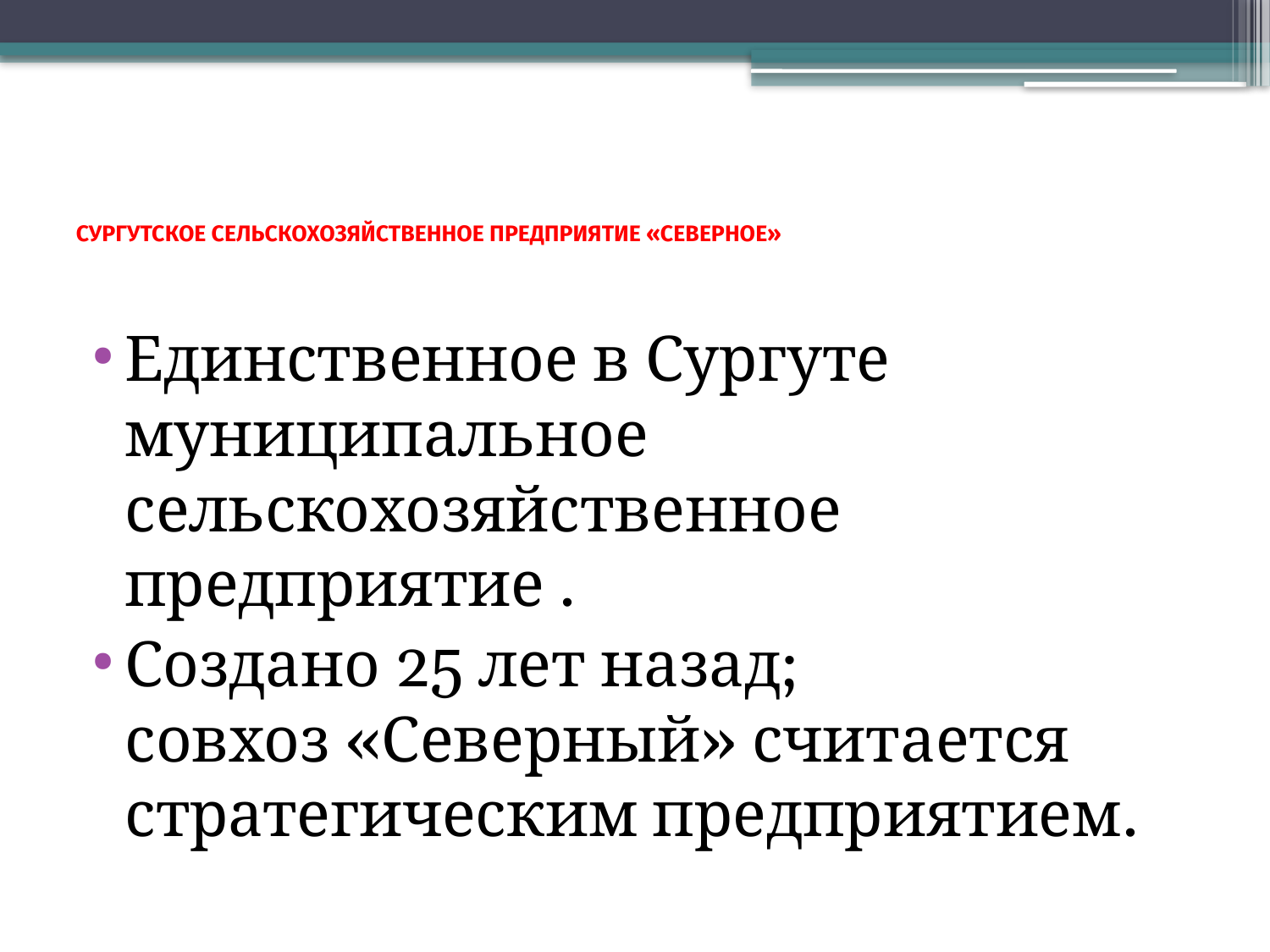

# СУРГУТСКОЕ СЕЛЬСКОХОЗЯЙСТВЕННОЕ ПРЕДПРИЯТИЕ «СЕВЕРНОЕ»
Единственное в Сургуте муниципальное сельскохозяйственное предприятие .
Создано 25 лет назад; совхоз «Северный» считается стратегическим предприятием.